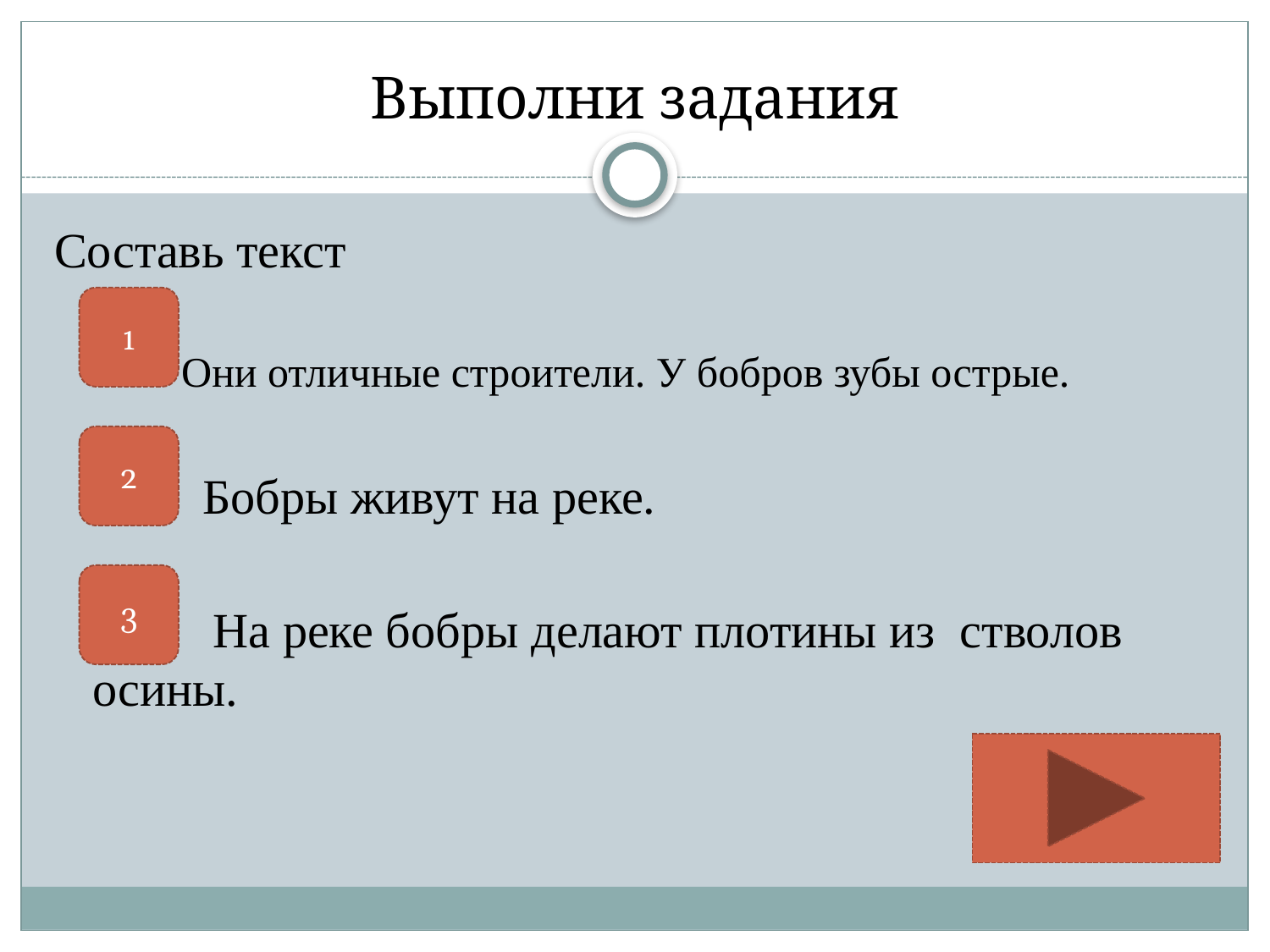

# Выполни задания
Составь текст

            Они отличные строители. У бобров зубы острые.

              Бобры живут на реке.

                              На реке бобры делают плотины из  стволов осины.

1
2
3